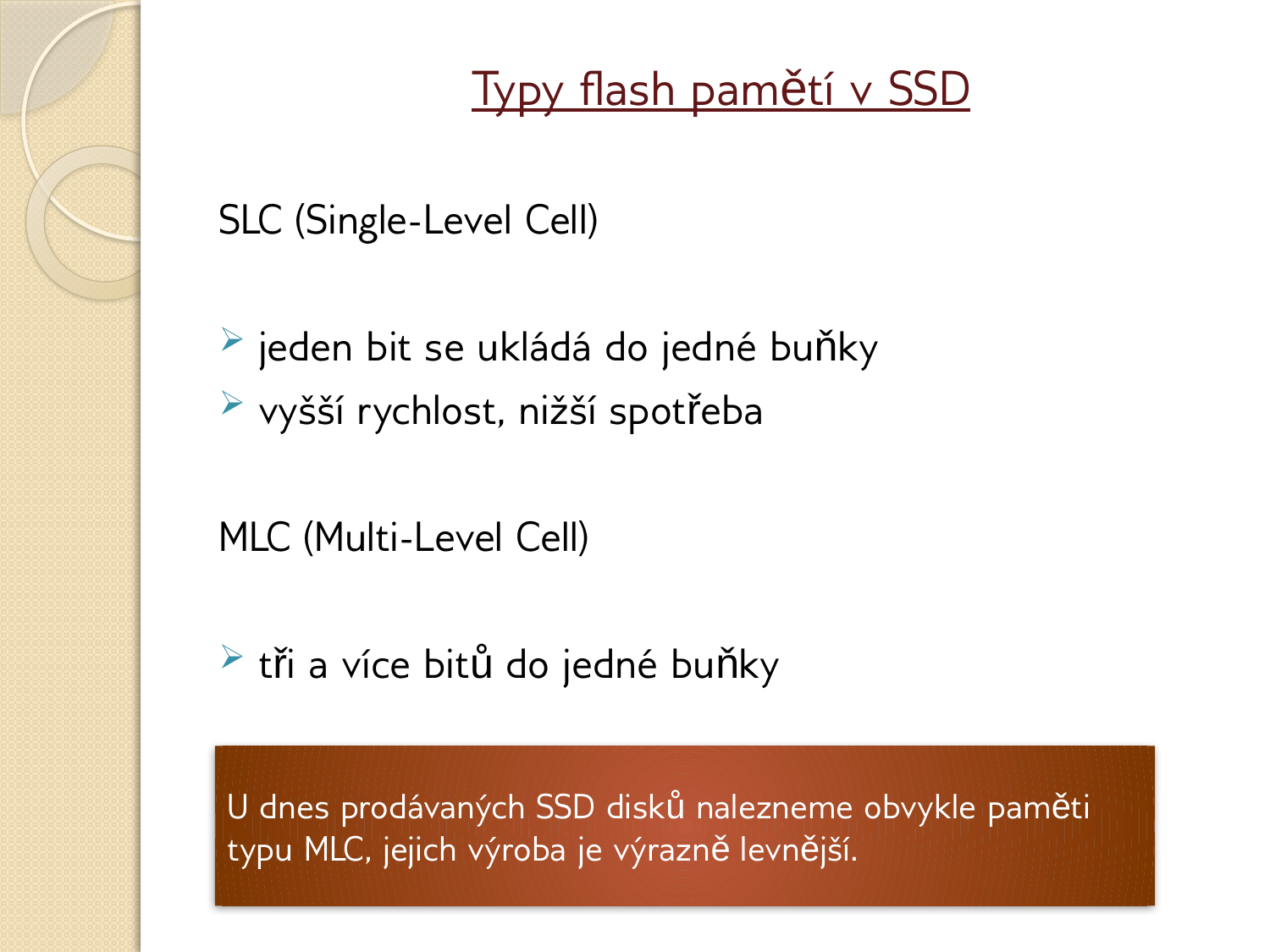

Typy flash pamětí v SSD

SLC (Single-Level Cell)

jeden bit se ukládá do jedné buňky
vyšší rychlost, nižší spotřeba

MLC (Multi-Level Cell)

tři a více bitů do jedné buňky

U dnes prodávaných SSD disků nalezneme obvykle paměti typu MLC, jejich výroba je výrazně levnější.